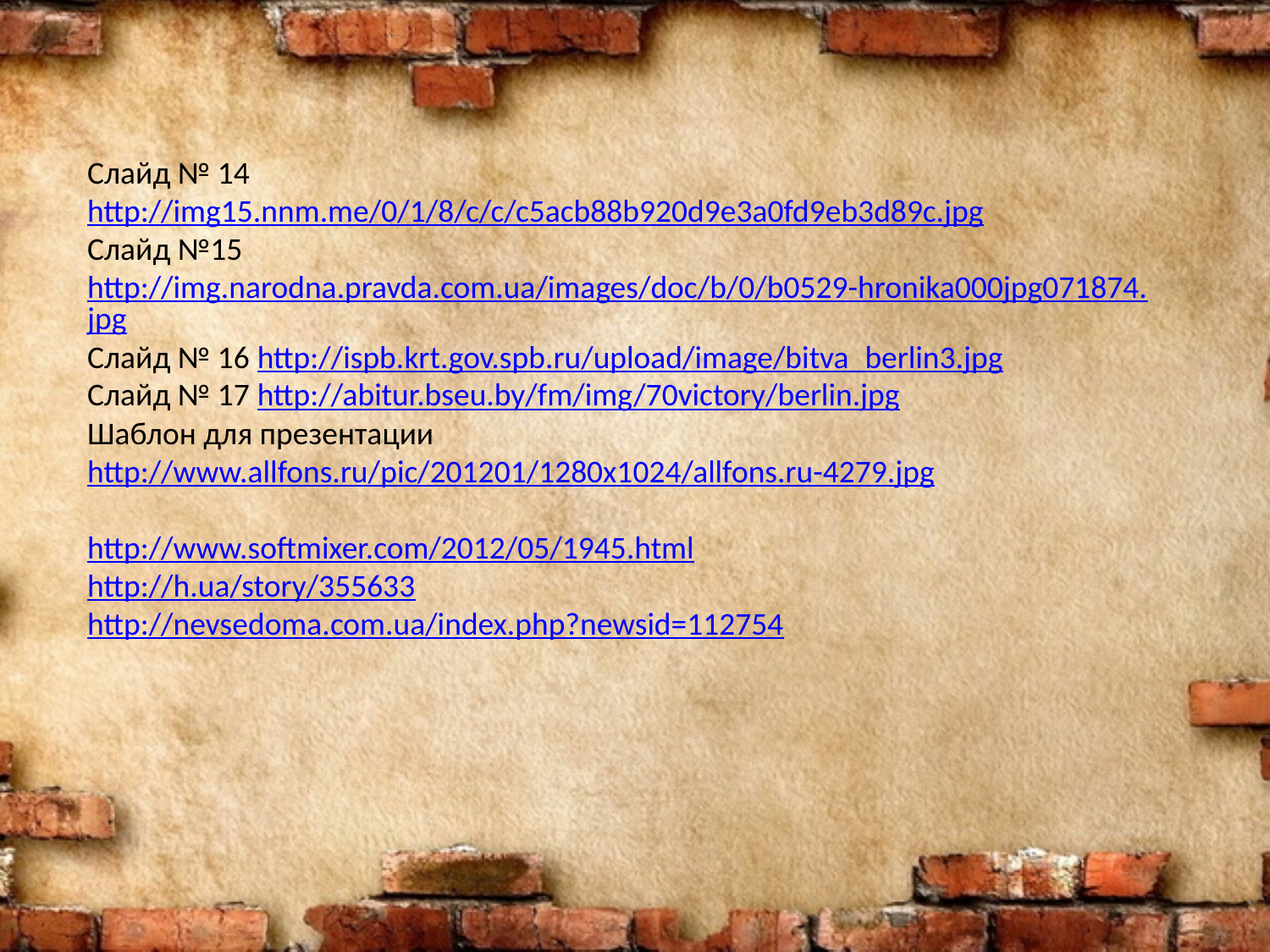

Слайд № 14 http://img15.nnm.me/0/1/8/c/c/c5acb88b920d9e3a0fd9eb3d89c.jpg
Слайд №15 http://img.narodna.pravda.com.ua/images/doc/b/0/b0529-hronika000jpg071874.jpg
Слайд № 16 http://ispb.krt.gov.spb.ru/upload/image/bitva_berlin3.jpg
Слайд № 17 http://abitur.bseu.by/fm/img/70victory/berlin.jpg
Шаблон для презентации http://www.allfons.ru/pic/201201/1280x1024/allfons.ru-4279.jpg

http://www.softmixer.com/2012/05/1945.html
http://h.ua/story/355633
http://nevsedoma.com.ua/index.php?newsid=112754